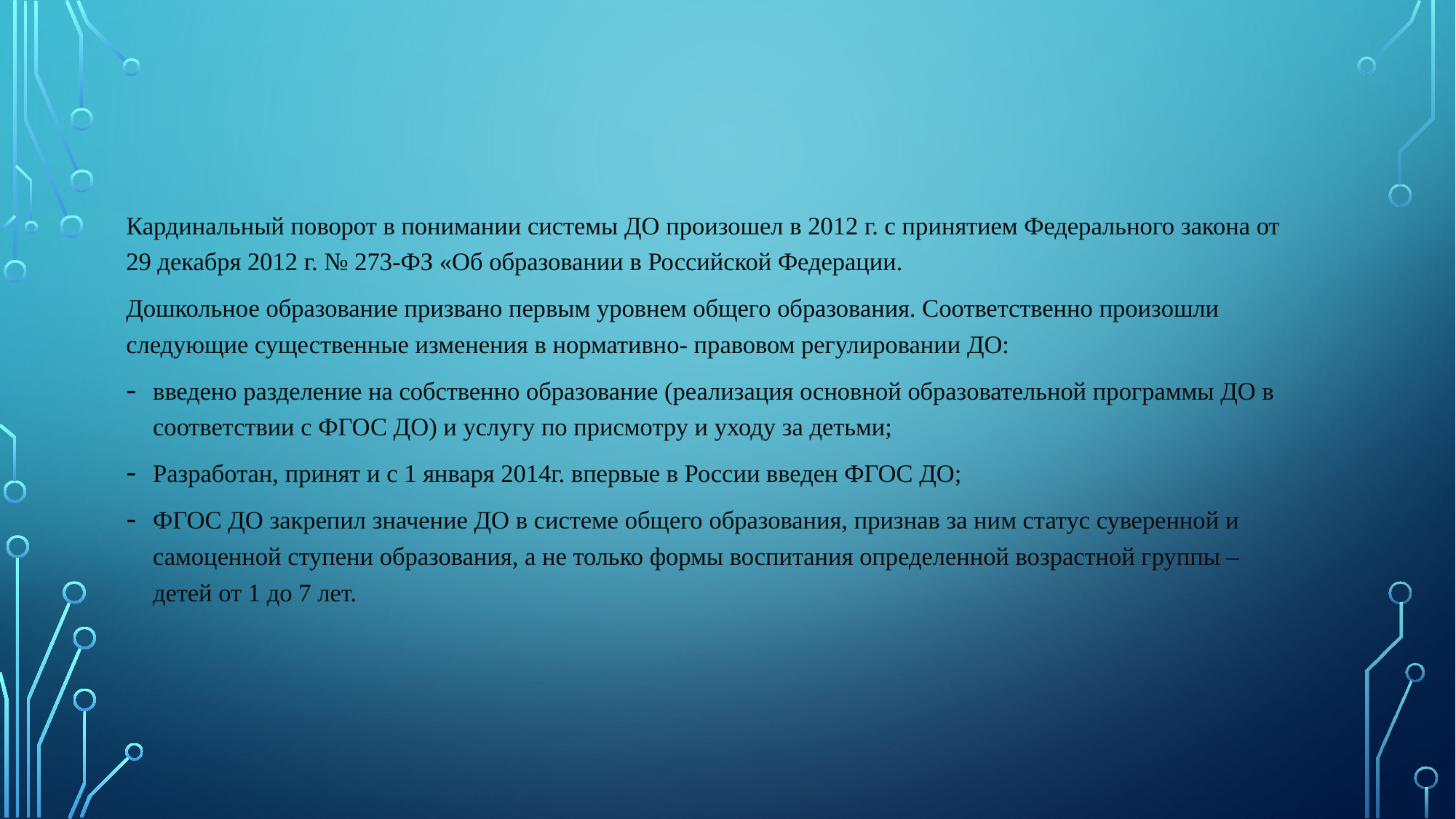

#
Кардинальный поворот в понимании системы ДО произошел в 2012 г. с принятием Федерального закона от 29 декабря 2012 г. № 273-ФЗ «Об образовании в Российской Федерации.
Дошкольное образование призвано первым уровнем общего образования. Соответственно произошли следующие существенные изменения в нормативно- правовом регулировании ДО:
введено разделение на собственно образование (реализация основной образовательной программы ДО в соответствии с ФГОС ДО) и услугу по присмотру и уходу за детьми;
Разработан, принят и с 1 января 2014г. впервые в России введен ФГОС ДО;
ФГОС ДО закрепил значение ДО в системе общего образования, признав за ним статус суверенной и самоценной ступени образования, а не только формы воспитания определенной возрастной группы – детей от 1 до 7 лет.